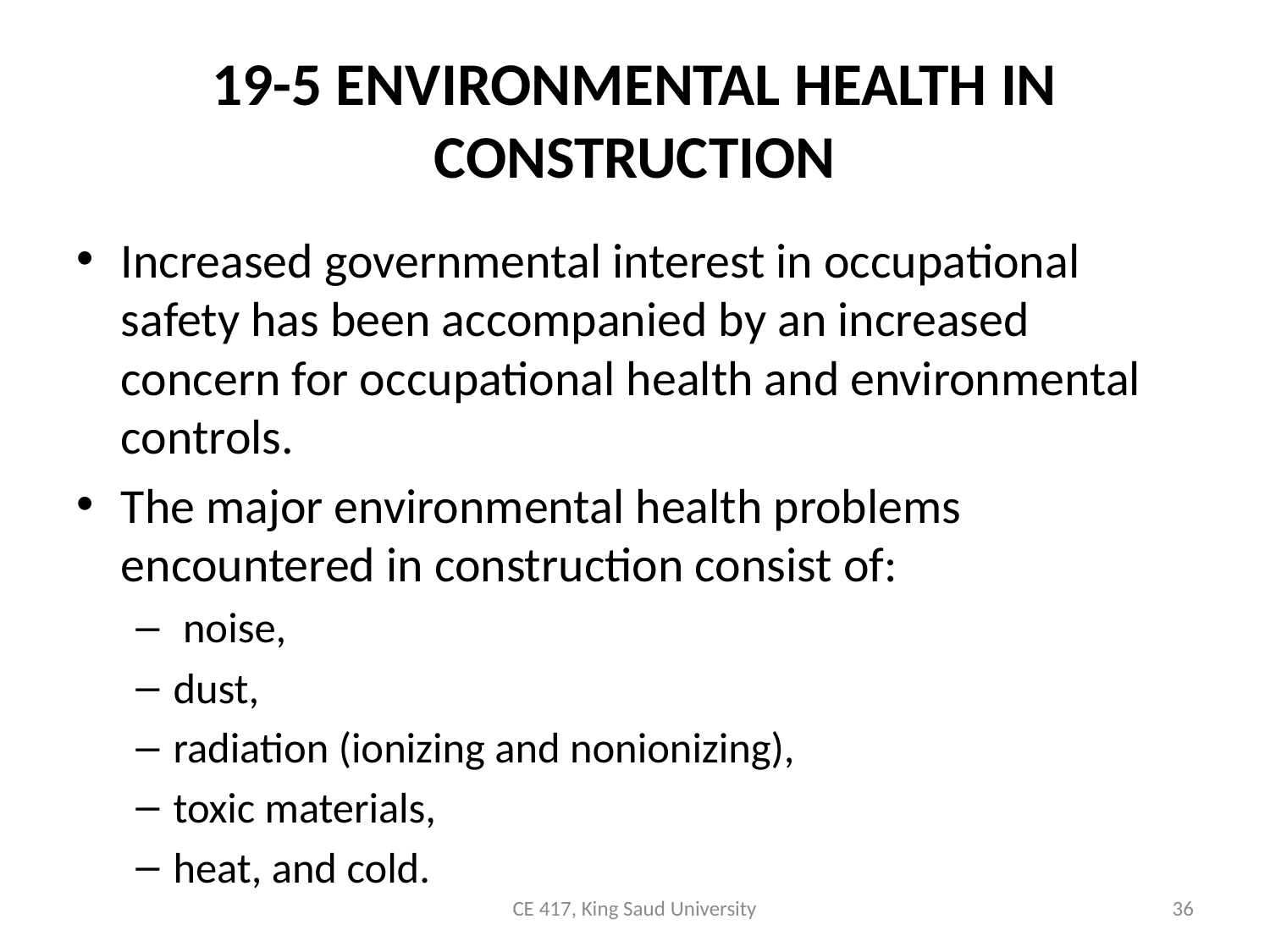

# 19-5 ENVIRONMENTAL HEALTH IN CONSTRUCTION
Increased governmental interest in occupational safety has been accompanied by an increased concern for occupational health and environmental controls.
The major environmental health problems encountered in construction consist of:
 noise,
dust,
radiation (ionizing and nonionizing),
toxic materials,
heat, and cold.
CE 417, King Saud University
36